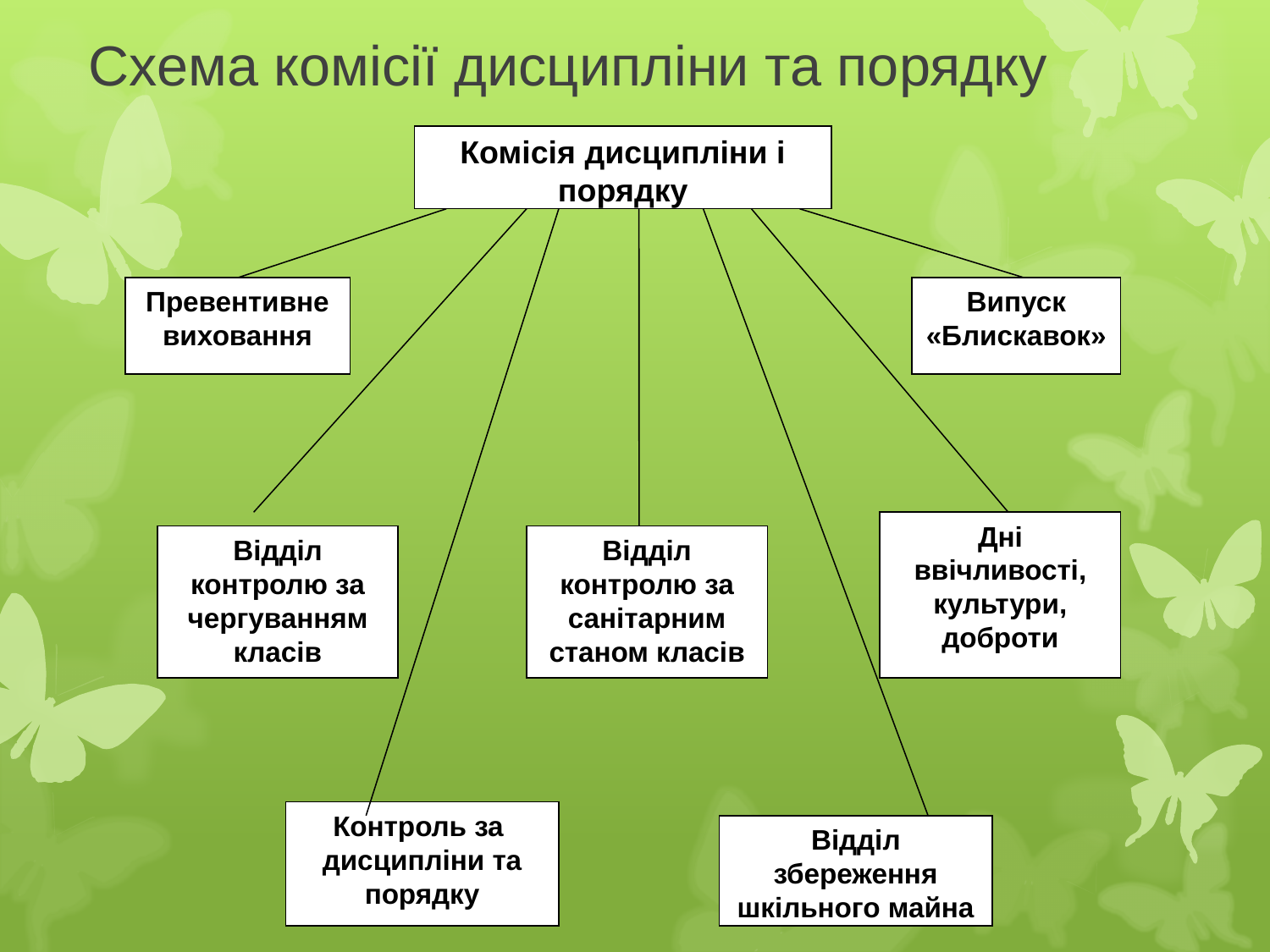

# Схема комісії дисципліни та порядку

Комісія дисципліни і порядку

Превентивне виховання
Випуск «Блискавок»
Дні ввічливості, культури, доброти
Відділ контролю за чергуванням класів
Відділ контролю за санітарним станом класів
Контроль за  дисципліни та порядку
Відділ збереження шкільного майна